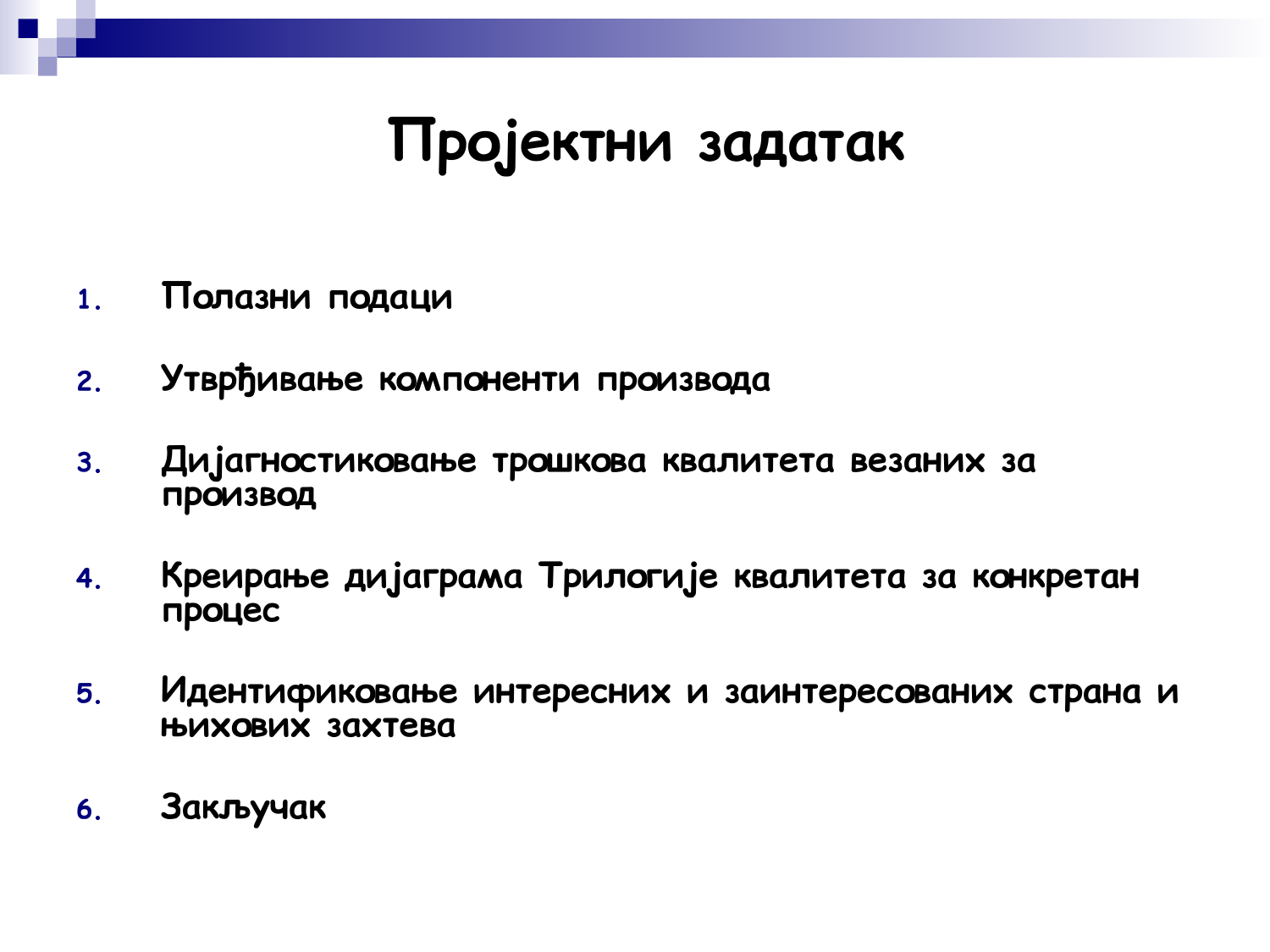

# Пројектни задатак
Полазни подаци

Утврђивање компоненти производа

Дијагностиковање трошкова квалитета везаних за производ

Креирање дијаграма Трилогије квалитета за конкретан процес

Идентификовање интересних и заинтересованих страна и њихових захтева

Закључак